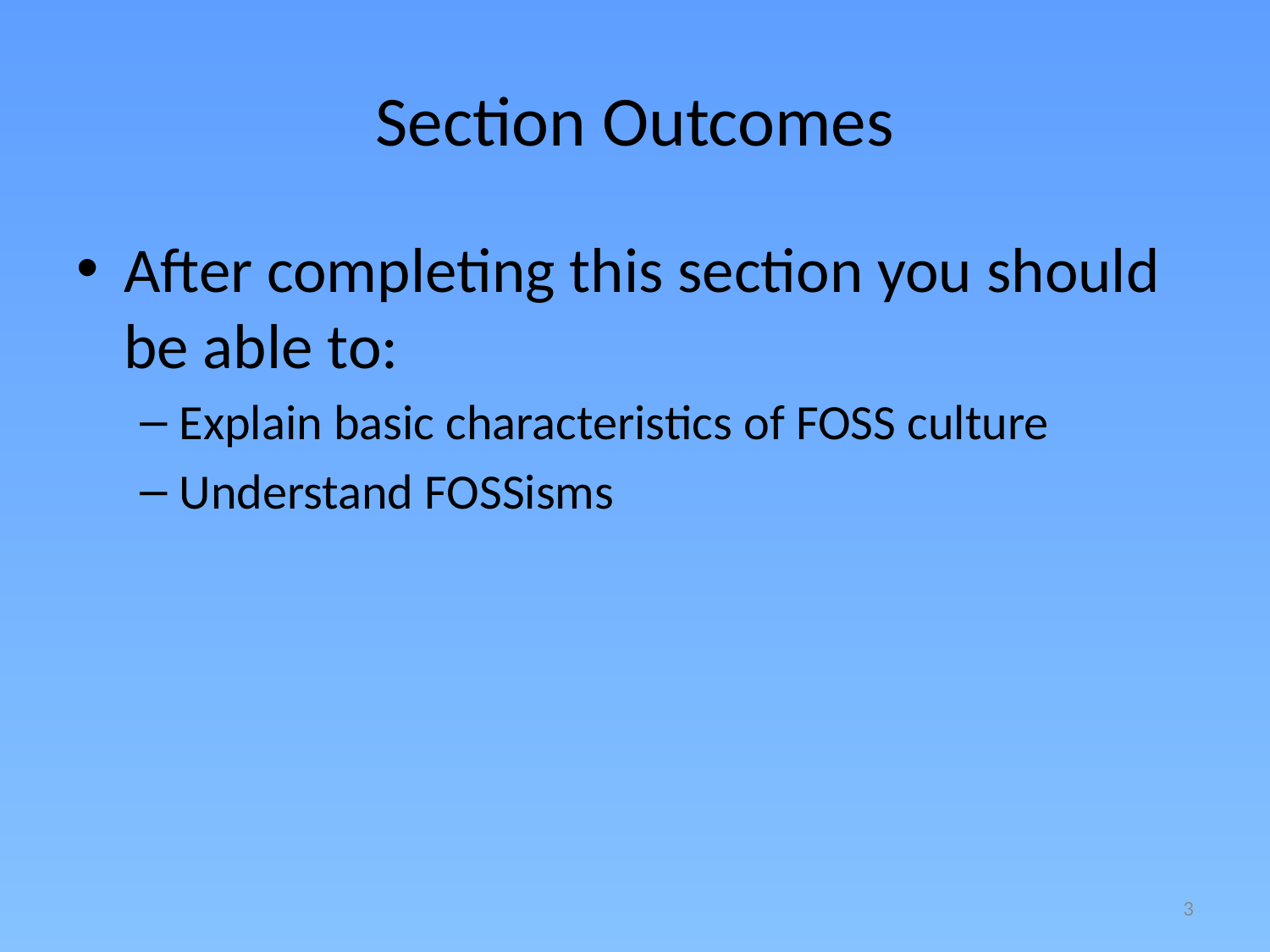

# Section Outcomes
After completing this section you should be able to:
Explain basic characteristics of FOSS culture
Understand FOSSisms
3